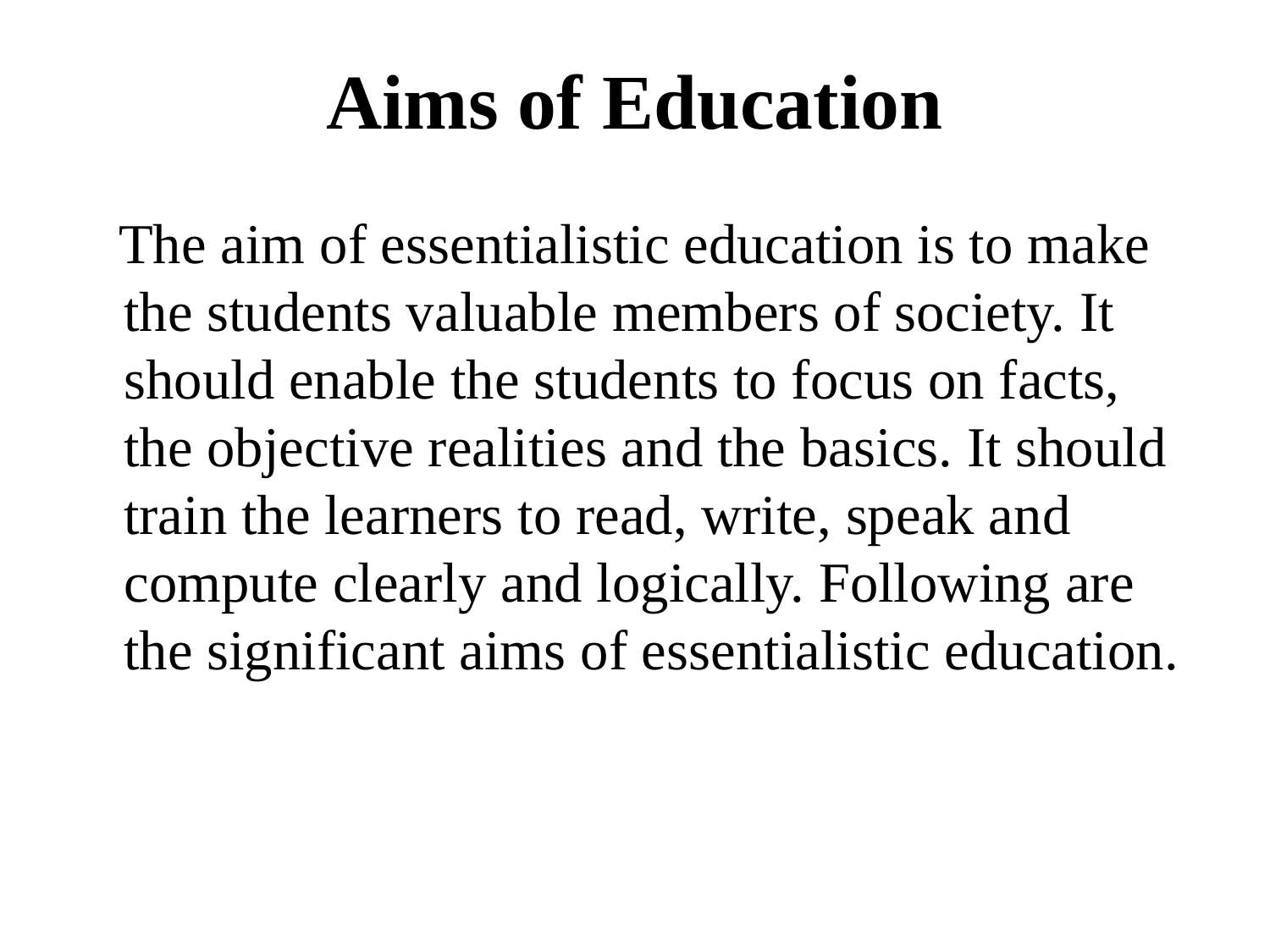

# Aims of Education
   The aim of essentialistic education is to make the students valuable members of society. It should enable the students to focus on facts, the objective realities and the basics. It should train the learners to read, write, speak and compute clearly and logically. Following are the significant aims of essentialistic education.